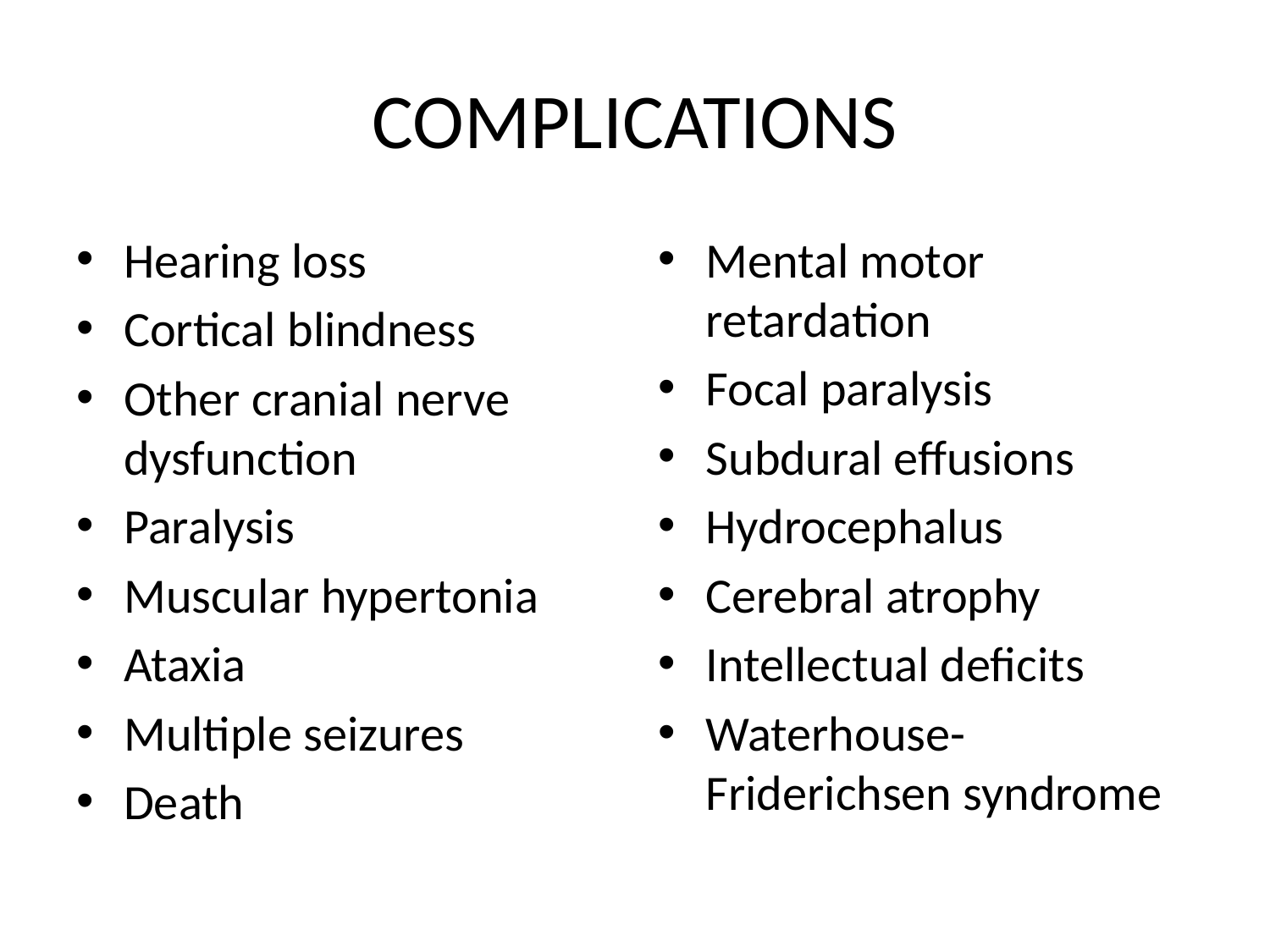

# COMPLICATIONS
Hearing loss
Cortical blindness
Other cranial nerve dysfunction
Paralysis
Muscular hypertonia
Ataxia
Multiple seizures
Death

Mental motor retardation
Focal paralysis
Subdural effusions
Hydrocephalus
Cerebral atrophy
Intellectual deficits
Waterhouse-Friderichsen syndrome